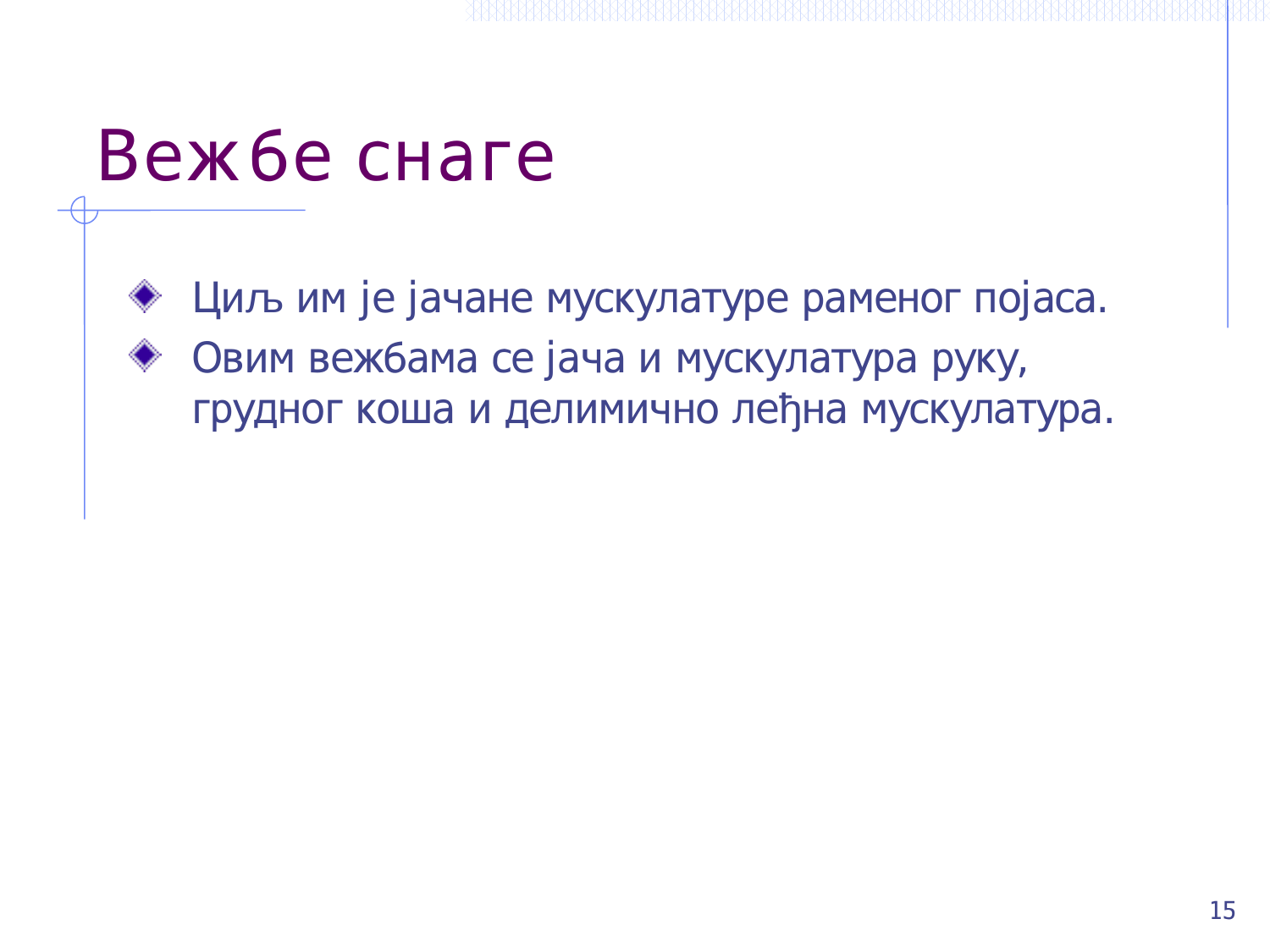

# Вежбе снаге
Циљ им је јачане мускулатуре раменог појаса.
Овим вежбама се јача и мускулатура руку, грудног коша и делимично леђна мускулатура.
15